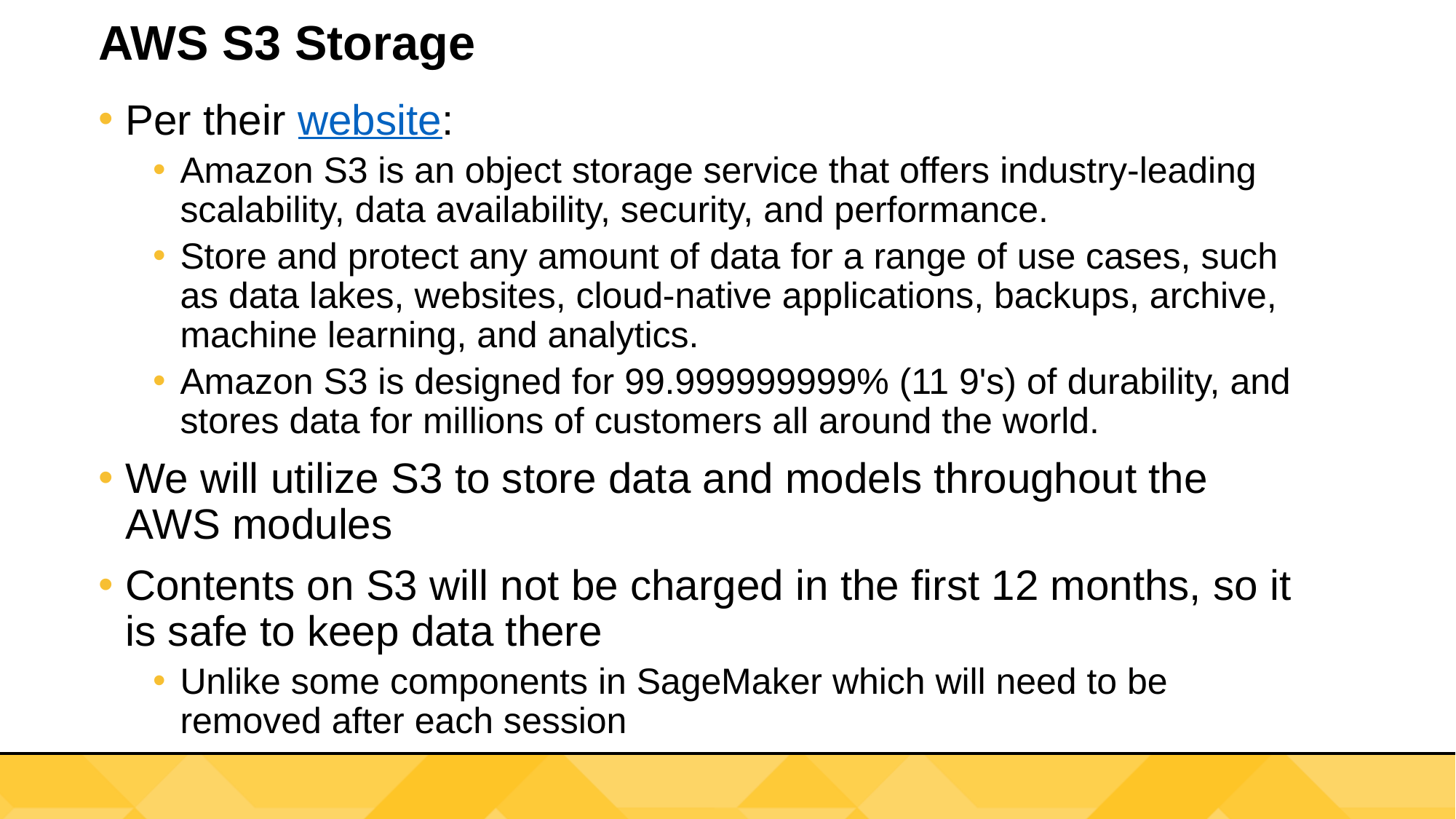

# AWS S3 Storage
Per their website:
Amazon S3 is an object storage service that offers industry-leading scalability, data availability, security, and performance.
Store and protect any amount of data for a range of use cases, such as data lakes, websites, cloud-native applications, backups, archive, machine learning, and analytics.
Amazon S3 is designed for 99.999999999% (11 9's) of durability, and stores data for millions of customers all around the world.
We will utilize S3 to store data and models throughout the AWS modules
Contents on S3 will not be charged in the first 12 months, so it is safe to keep data there
Unlike some components in SageMaker which will need to be removed after each session